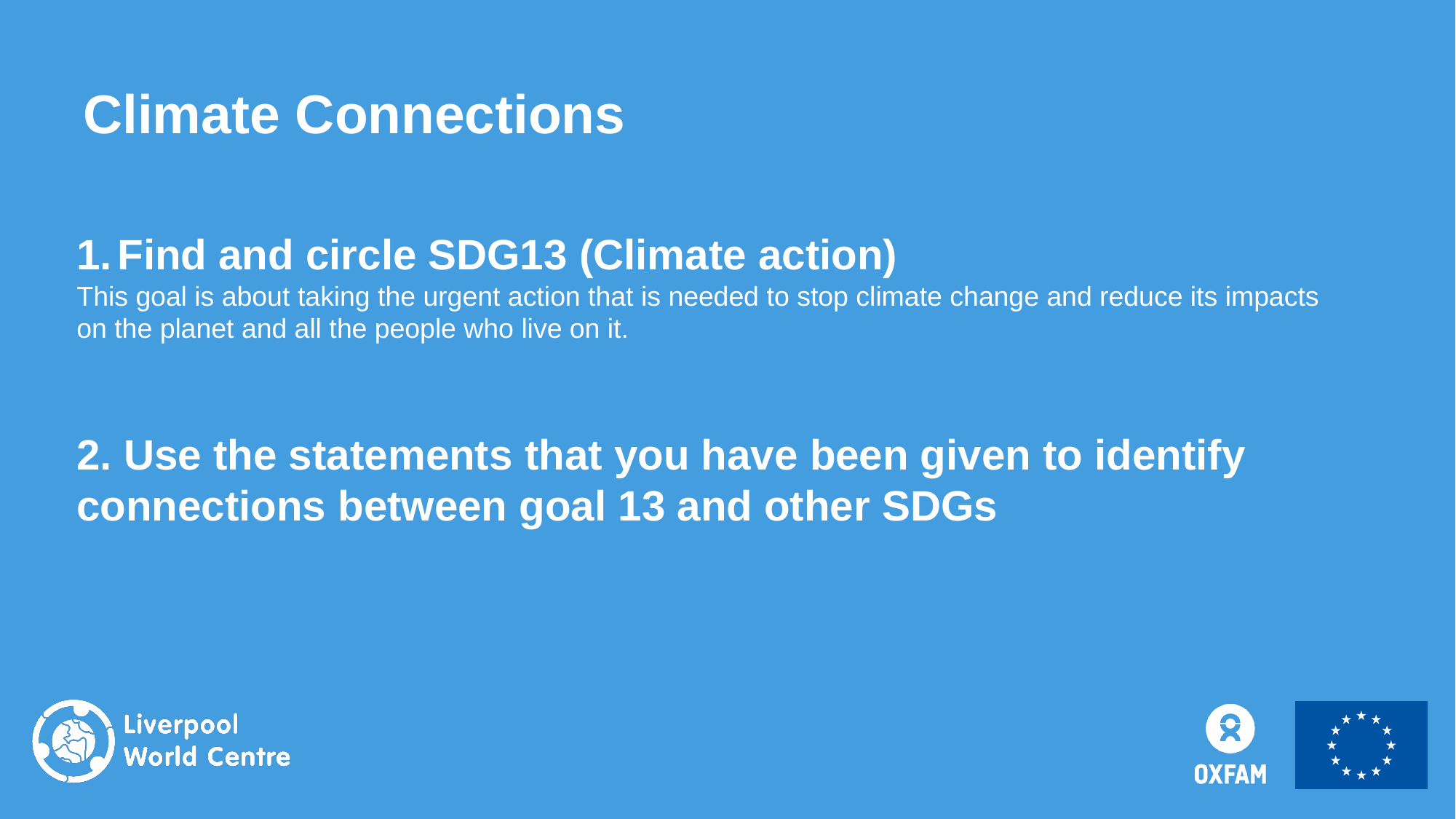

Climate Connections
Find and circle SDG13 (Climate action)
This goal is about taking the urgent action that is needed to stop climate change and reduce its impacts on the planet and all the people who live on it.

2. Use the statements that you have been given to identify connections between goal 13 and other SDGs